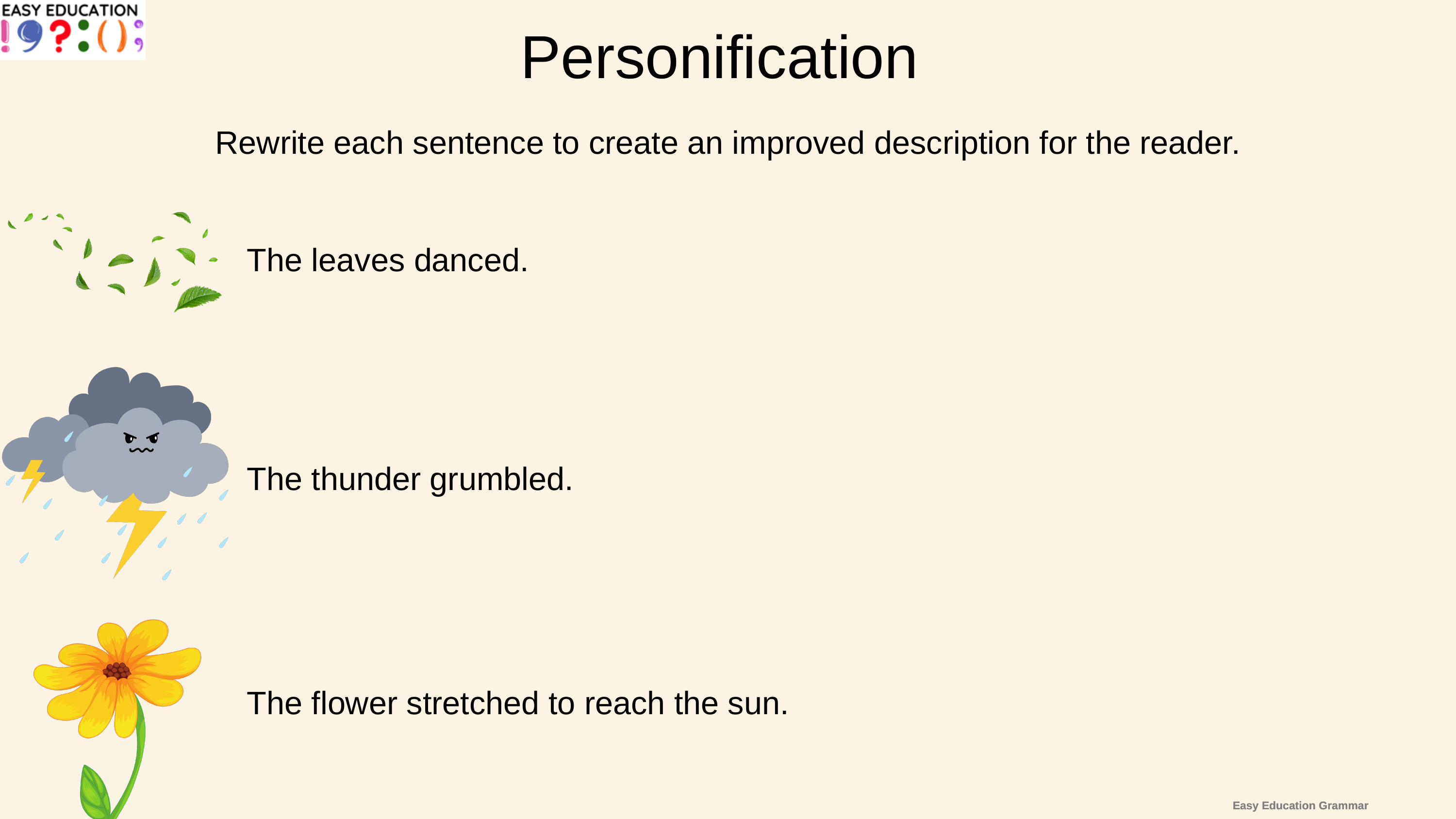

Personification
Rewrite each sentence to create an improved description for the reader.

The leaves danced.

The thunder grumbled.

The flower stretched to reach the sun.